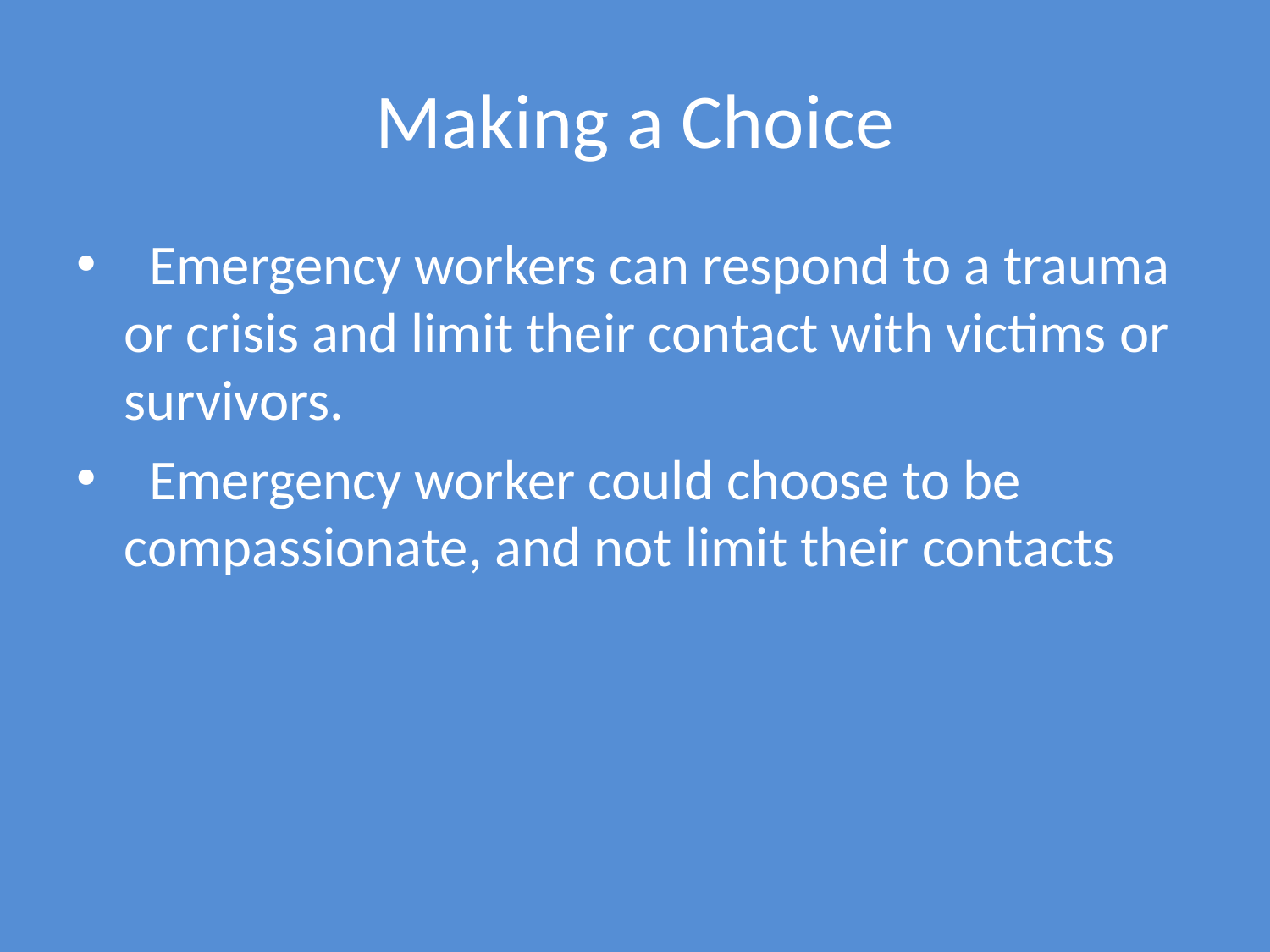

# Making a Choice
  Emergency workers can respond to a trauma or crisis and limit their contact with victims or survivors.
  Emergency worker could choose to be compassionate, and not limit their contacts